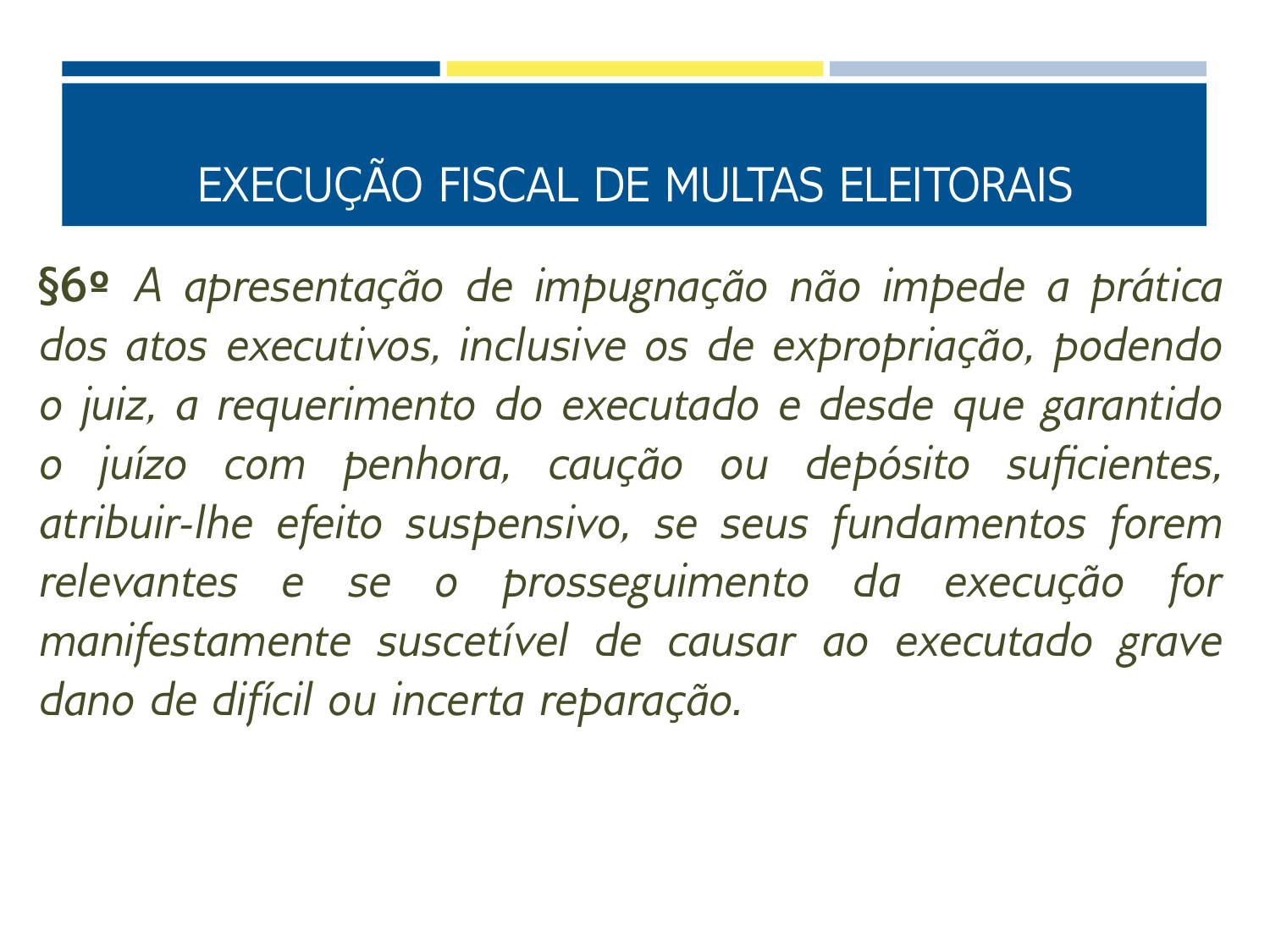

# EXECUÇÃO FISCAL DE MULTAS ELEITORAIS
§6º A apresentação de impugnação não impede a prática dos atos executivos, inclusive os de expropriação, podendo o juiz, a requerimento do executado e desde que garantido o juízo com penhora, caução ou depósito suficientes, atribuir-lhe efeito suspensivo, se seus fundamentos forem relevantes e se o prosseguimento da execução for manifestamente suscetível de causar ao executado grave dano de difícil ou incerta reparação.